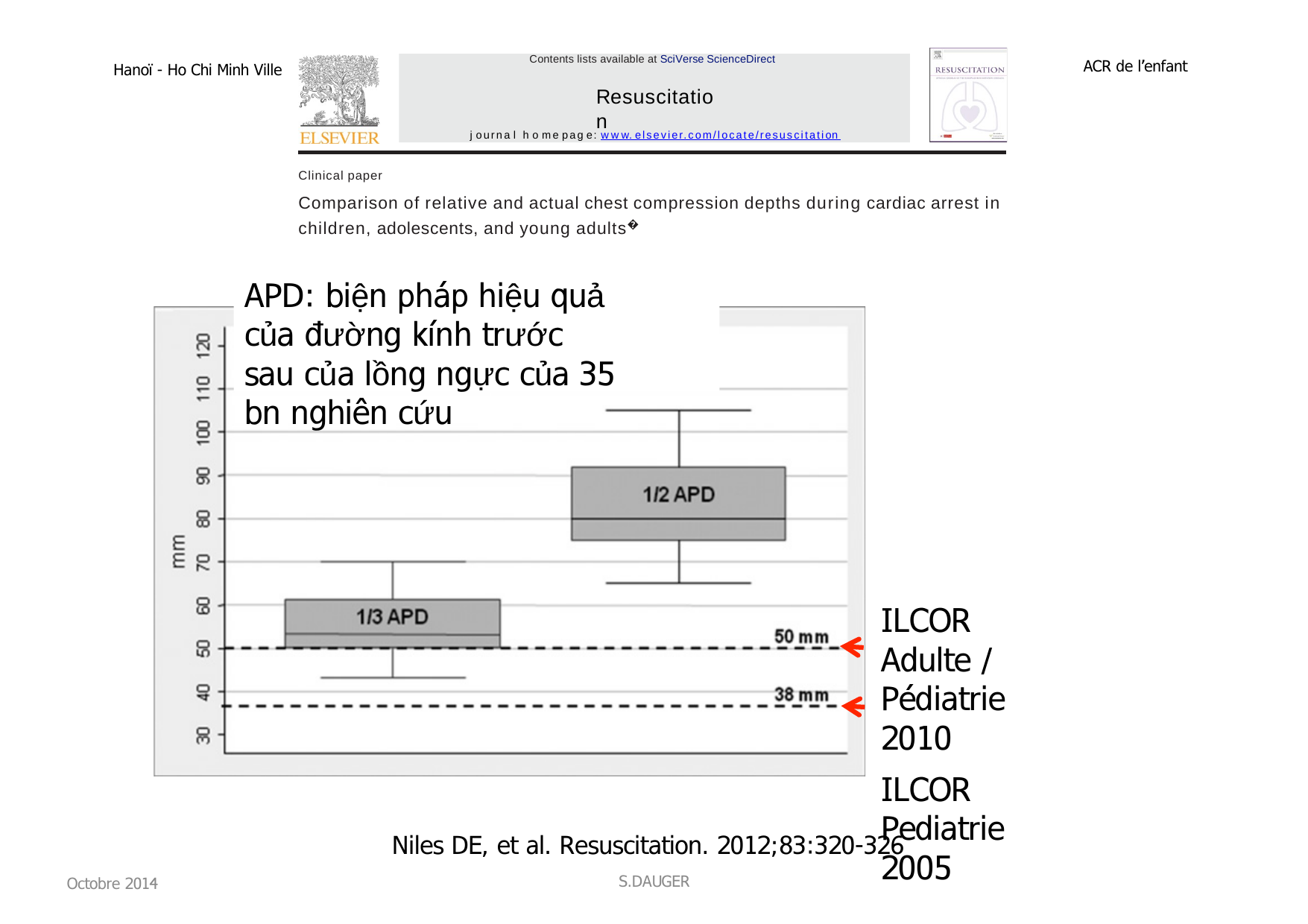

Contents lists available at SciVerse ScienceDirect

ACR de l’enfant
Hanoï - Ho Chi Minh Ville
Resuscitation
j ourna l  h o me pag e: www. elsevier.com/locate/resuscitation

Clinical paper
Comparison of relative and actual chest compression depths during cardiac arrest in children, adolescents, and young adults�

APD: biện pháp hiệu quả của đường kính trước sau của lồng ngực của 35 bn nghiên cứu

ILCOR Adulte / Pédiatrie 2010

ILCOR Pediatrie 2005

Niles DE, et al. Resuscitation. 2012;83:320-326
Octobre 2014
S.DAUGER